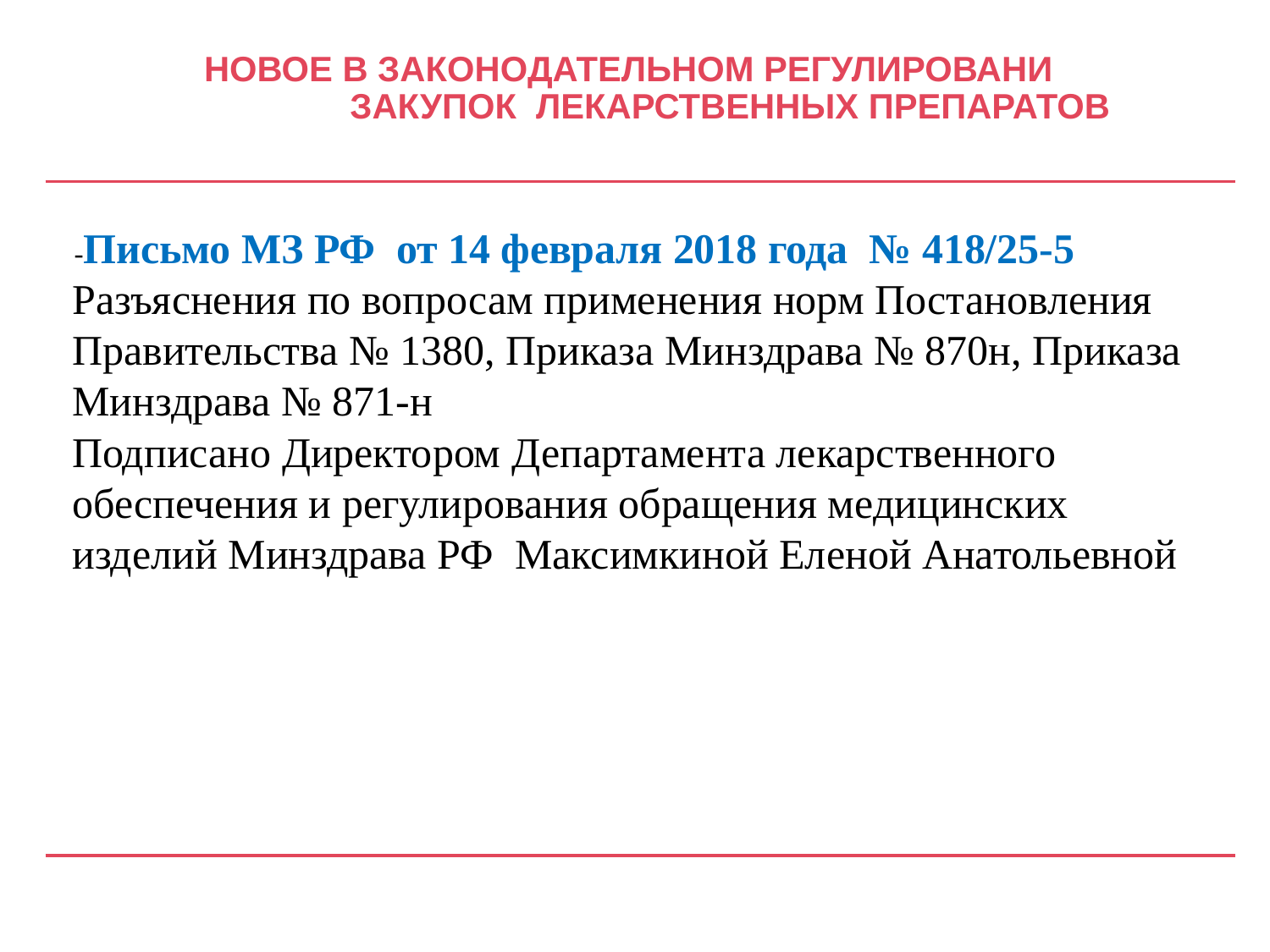

# НОВОЕ В ЗАКОНОДАТЕЛЬНОМ РЕГУЛИРОВАНИ ЗАКУПОК  ЛЕКАРСТВЕННЫХ ПРЕПАРАТОВ

-Письмо МЗ РФ  от 14 февраля 2018 года  № 418/25-5
Разъяснения по вопросам применения норм Постановления Правительства № 1380, Приказа Минздрава № 870н, Приказа Минздрава № 871-н
Подписано Директором Департамента лекарственного обеспечения и регулирования обращения медицинских изделий Минздрава РФ  Максимкиной Еленой Анатольевной